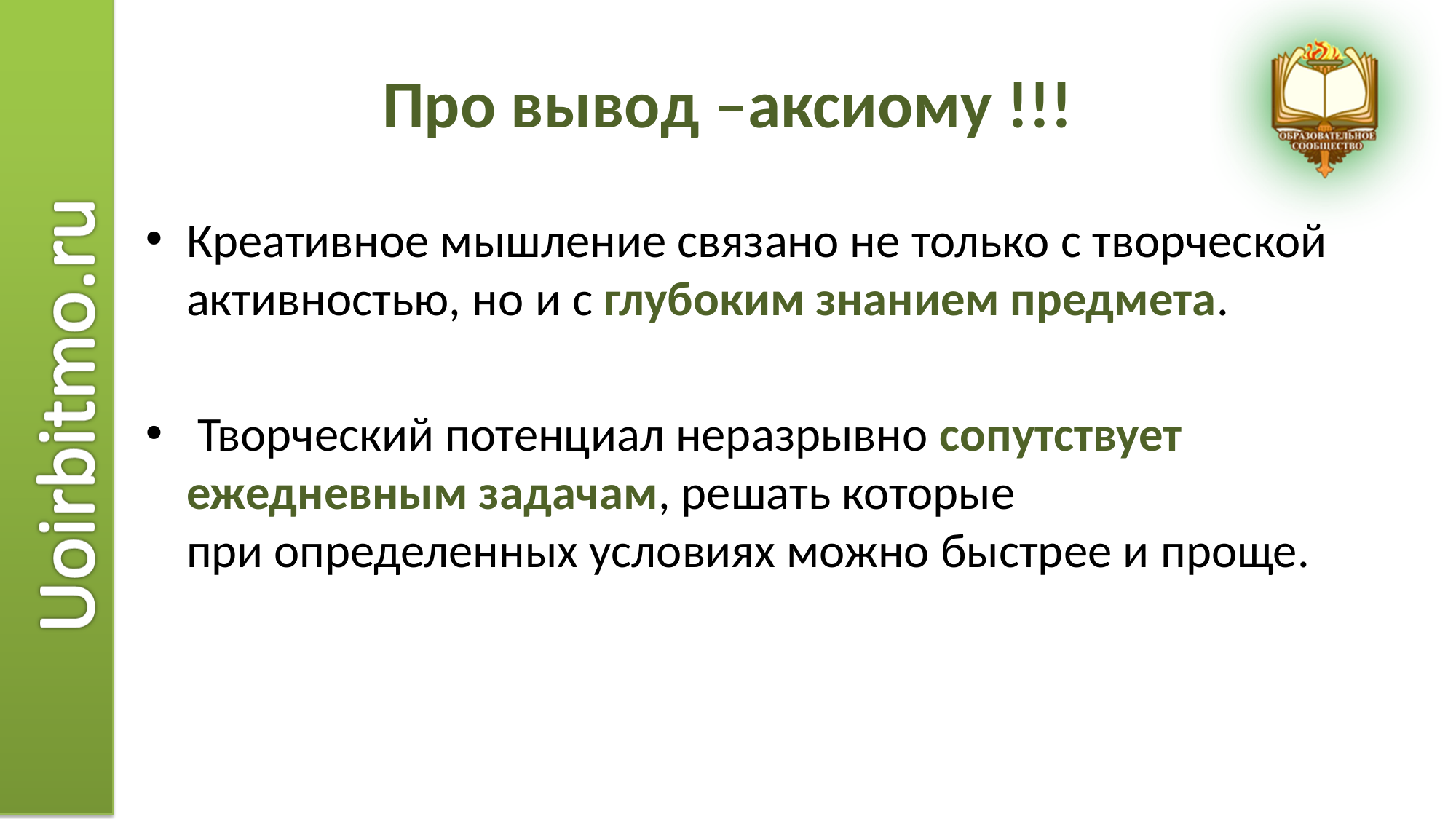

# Про вывод –аксиому !!!
Креативное мышление связано не только с творческой активностью, но и с глубоким знанием предмета.

 Творческий потенциал неразрывно сопутствует ежедневным задачам, решать которые при определенных условиях можно быстрее и проще.